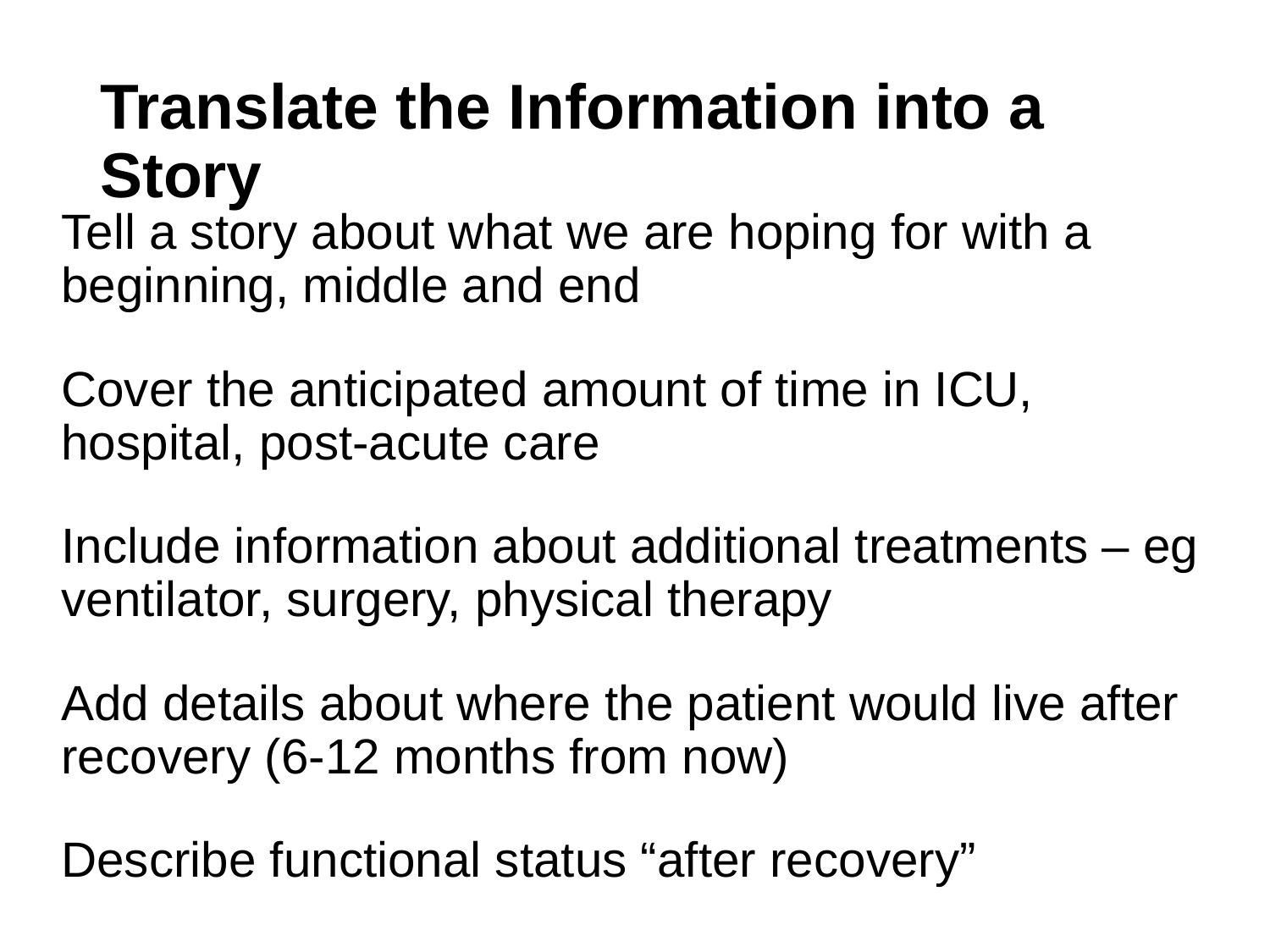

# Translate the Information into a Story
Tell a story about what we are hoping for with a beginning, middle and end

Cover the anticipated amount of time in ICU, hospital, post-acute care

Include information about additional treatments – eg ventilator, surgery, physical therapy

Add details about where the patient would live after recovery (6-12 months from now)

Describe functional status “after recovery”